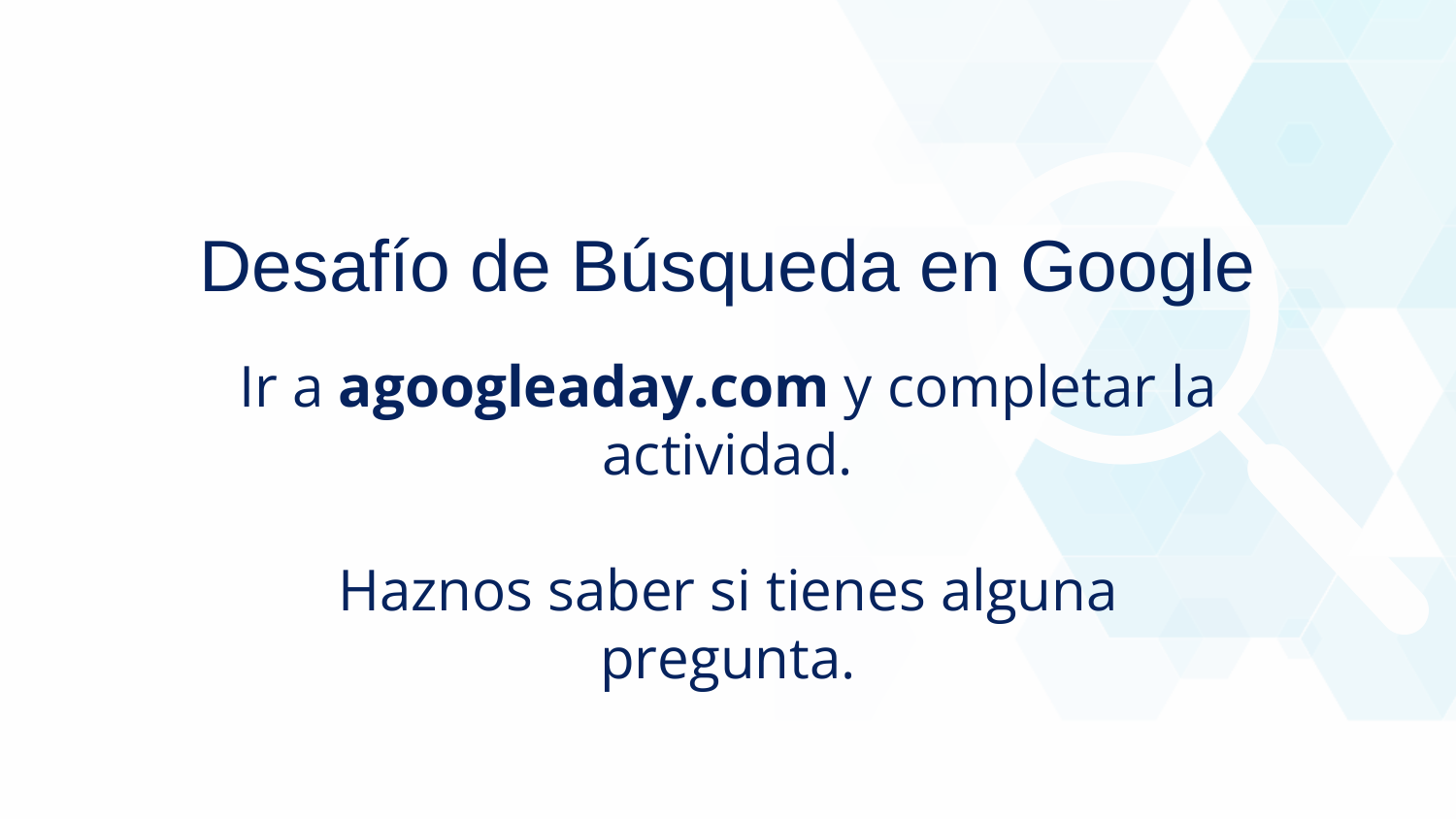

Desafío de Búsqueda en Google
Ir a agoogleaday.com y completar la actividad.

Haznos saber si tienes alguna pregunta.